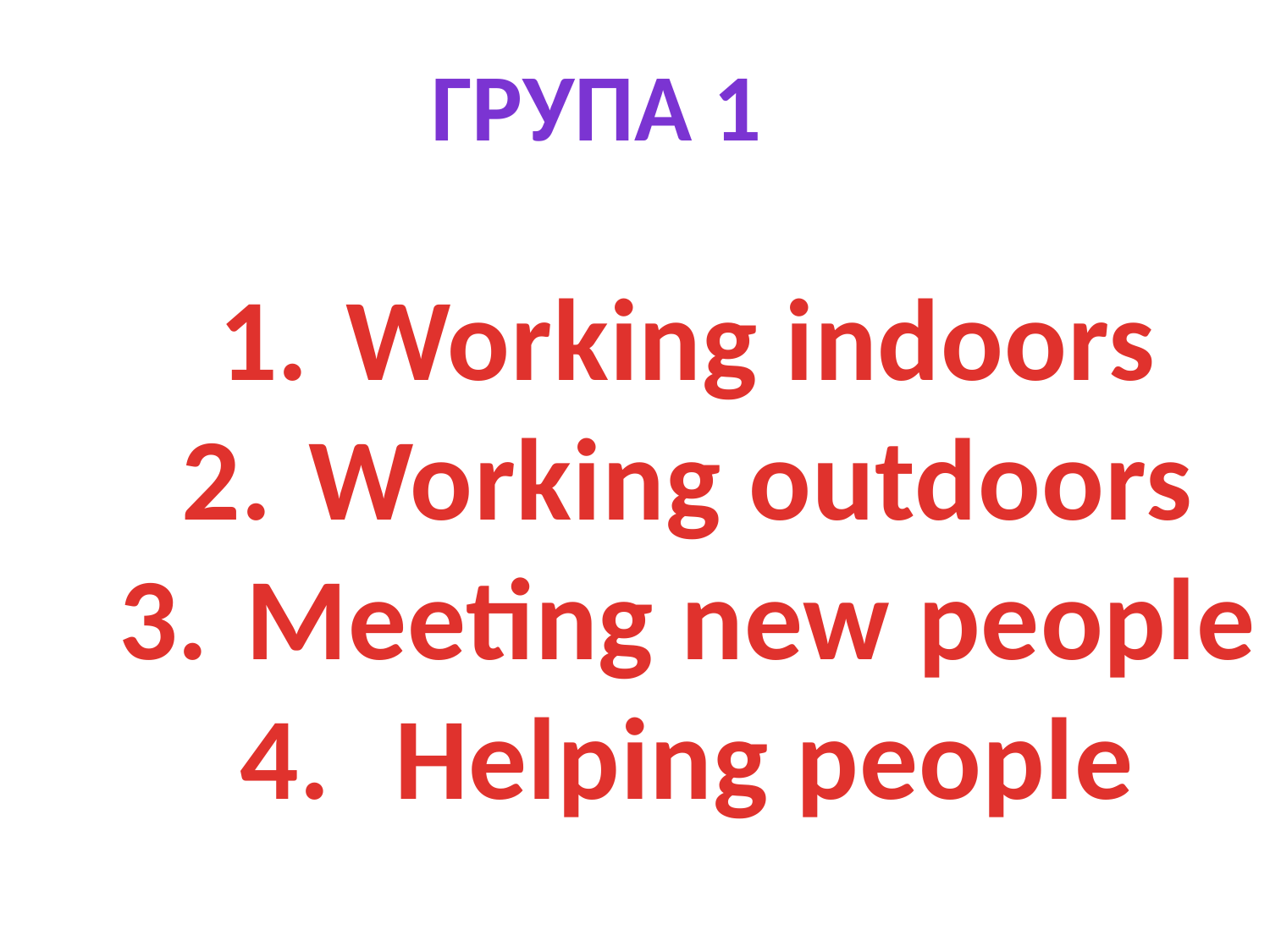

Група 1
Working indoors
Working outdoors
Meeting new people
 Helping people